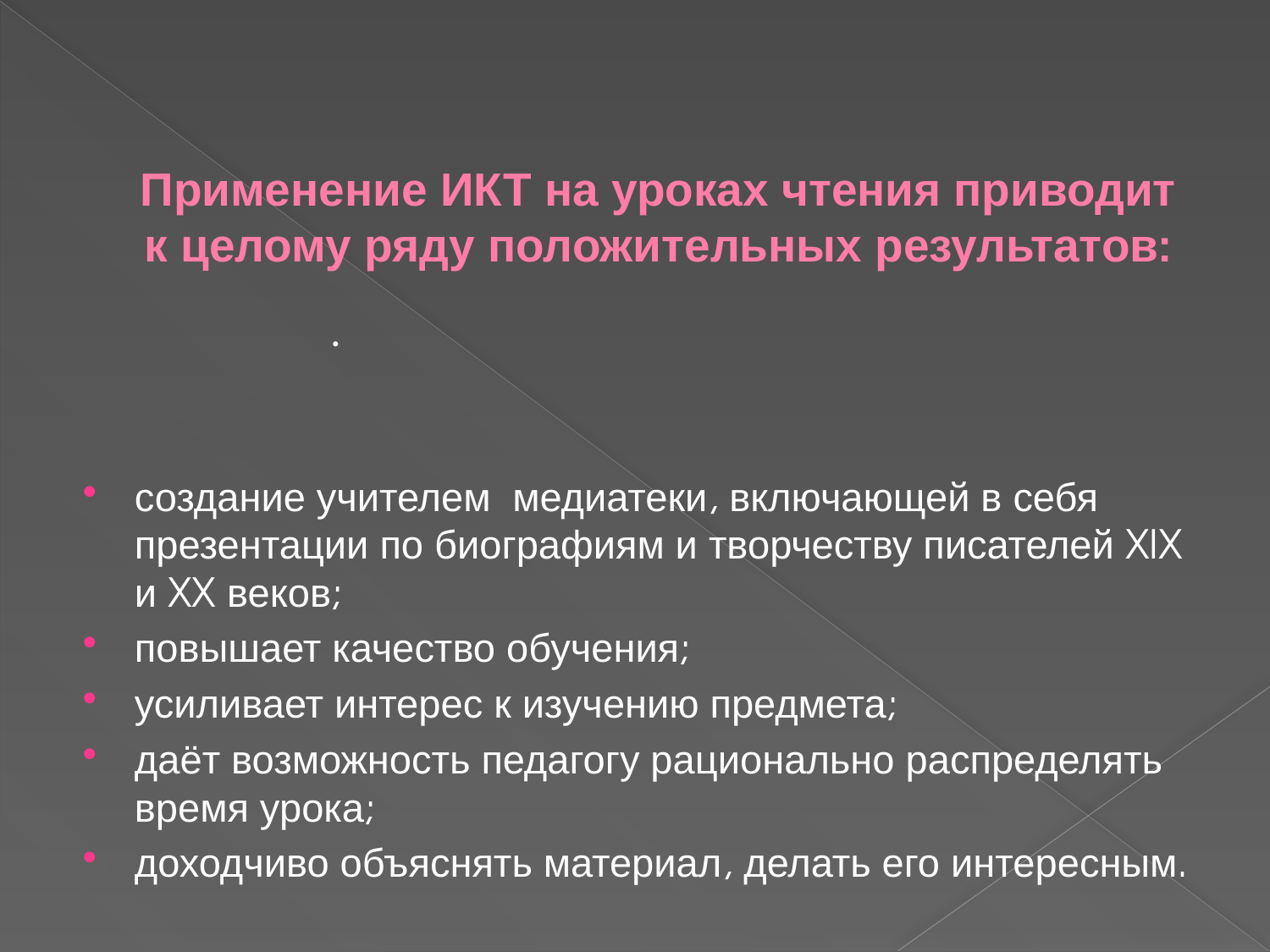

.
# Применение ИКТ на уроках чтения приводит к целому ряду положительных результатов:

создание учителем  медиатеки, включающей в себя презентации по биографиям и творчеству писателей XIX и XX веков;
повышает качество обучения;
усиливает интерес к изучению предмета;
даёт возможность педагогу рационально распределять время урока;
доходчиво объяснять материал, делать его интересным.